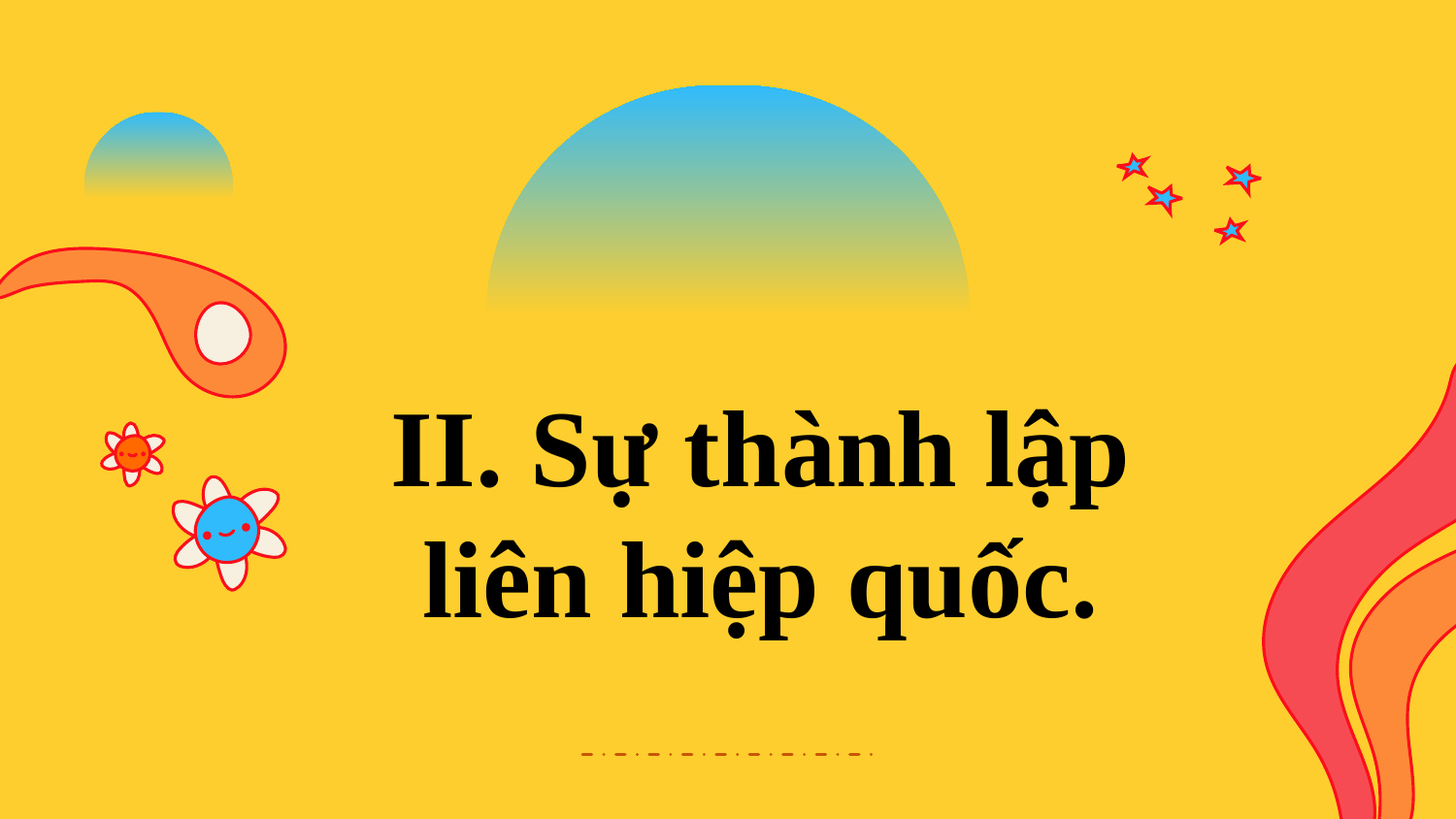

II. Sự thành lập liên hiệp quốc.